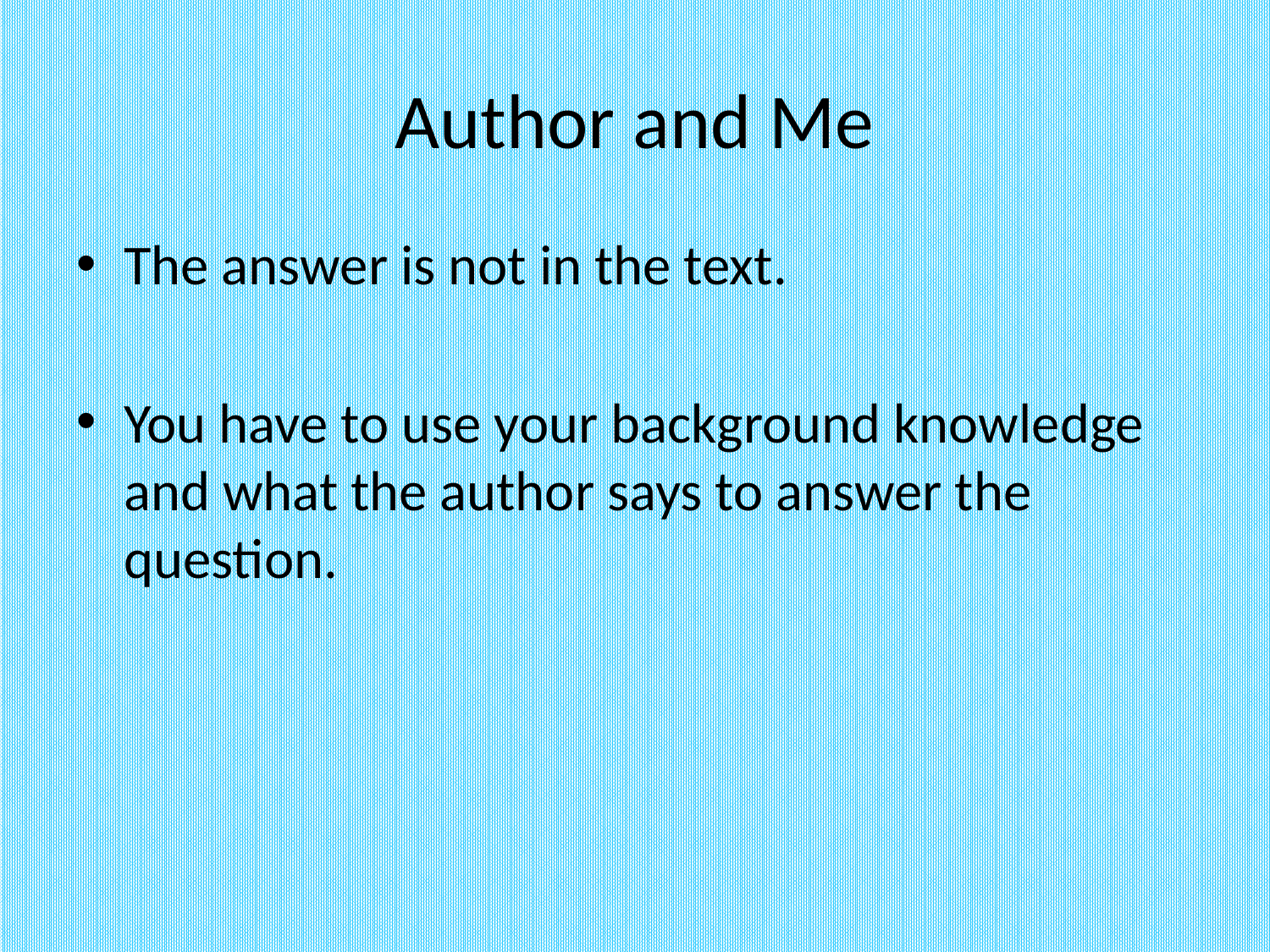

# Author and Me
The answer is not in the text.

You have to use your background knowledge and what the author says to answer the question.